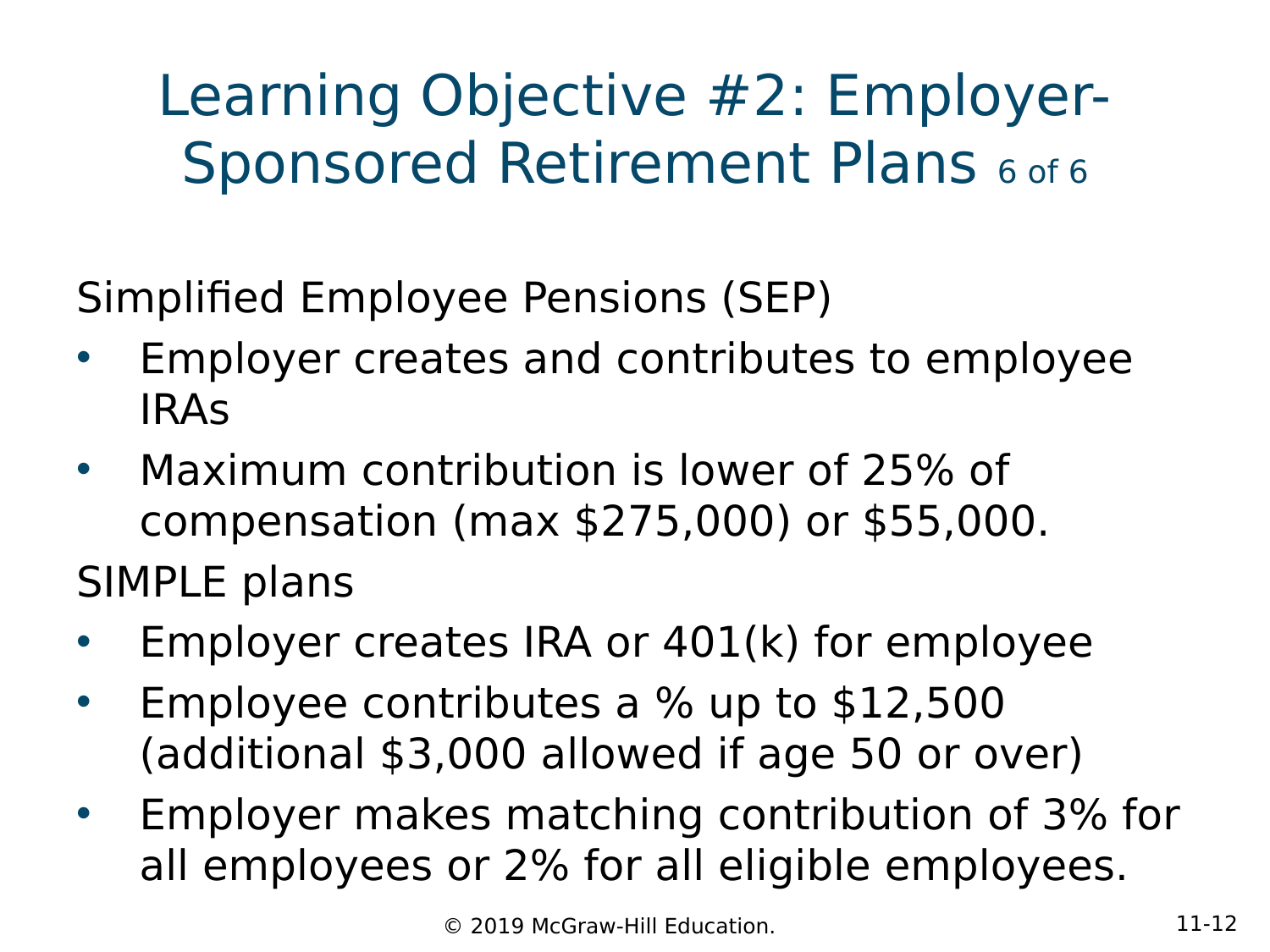

# Learning Objective #2: Employer-Sponsored Retirement Plans 6 of 6
Simplified Employee Pensions (SEP)
Employer creates and contributes to employee IRAs
Maximum contribution is lower of 25% of compensation (max $275,000) or $55,000.
SIMPLE plans
Employer creates IRA or 401(k) for employee
Employee contributes a % up to $12,500 (additional $3,000 allowed if age 50 or over)
Employer makes matching contribution of 3% for all employees or 2% for all eligible employees.